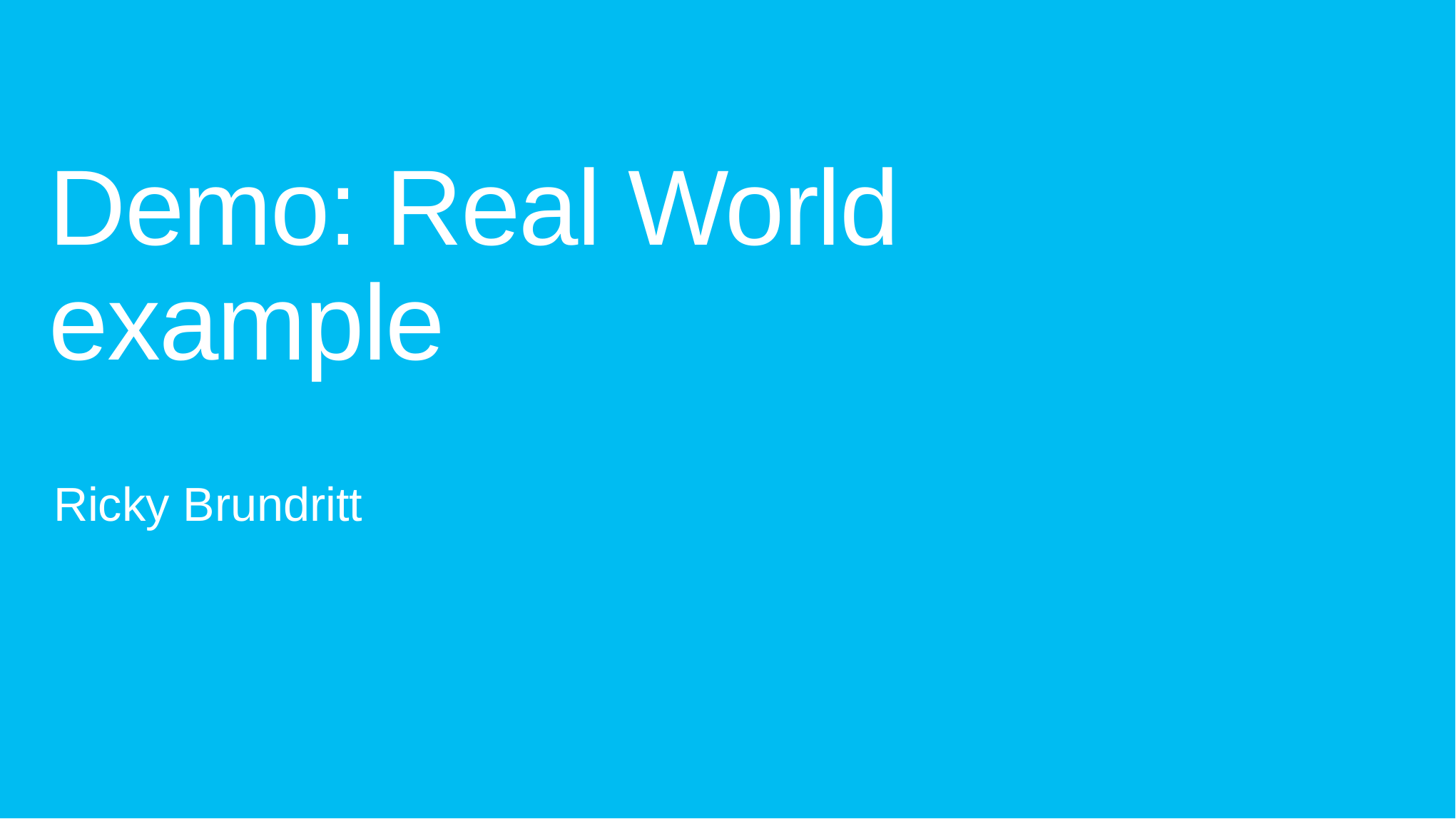

# Demo: Real World example
Ricky Brundritt